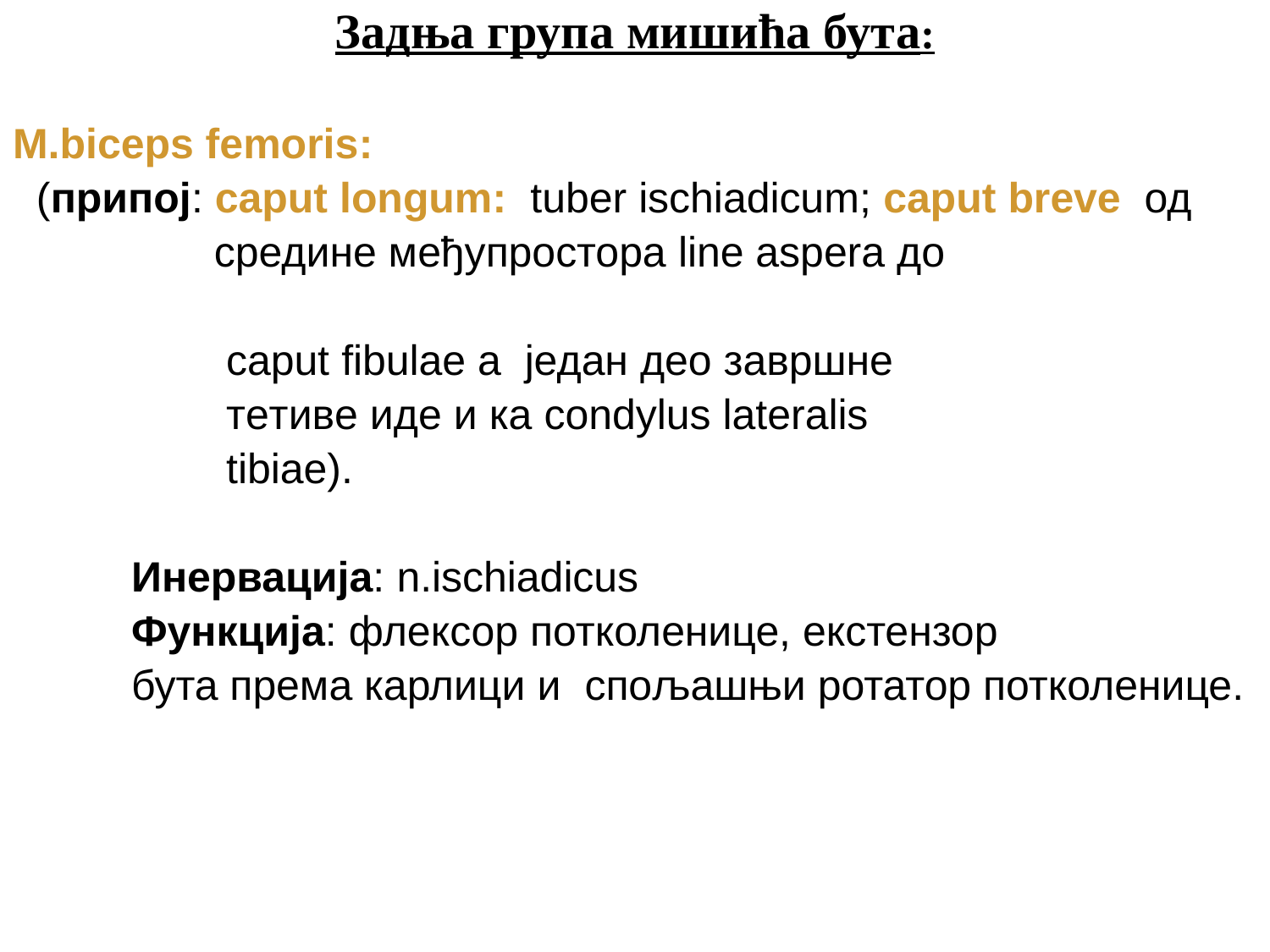

Задња група мишића бута:

M.biceps femoris:
  (припој: caput longum:  tuber ischiadicum; caput breve  од
                 средине међупростора line aspera до

                  caput fibulae а  један део завршне
                  тeтивe идe и ка condylus lateralis
                  tibiae).

          Инервацијa: n.ischiadicus
          Функција: флексор потколенице, екстензор
          бута према карлици и  спољашњи ротатор потколенице.